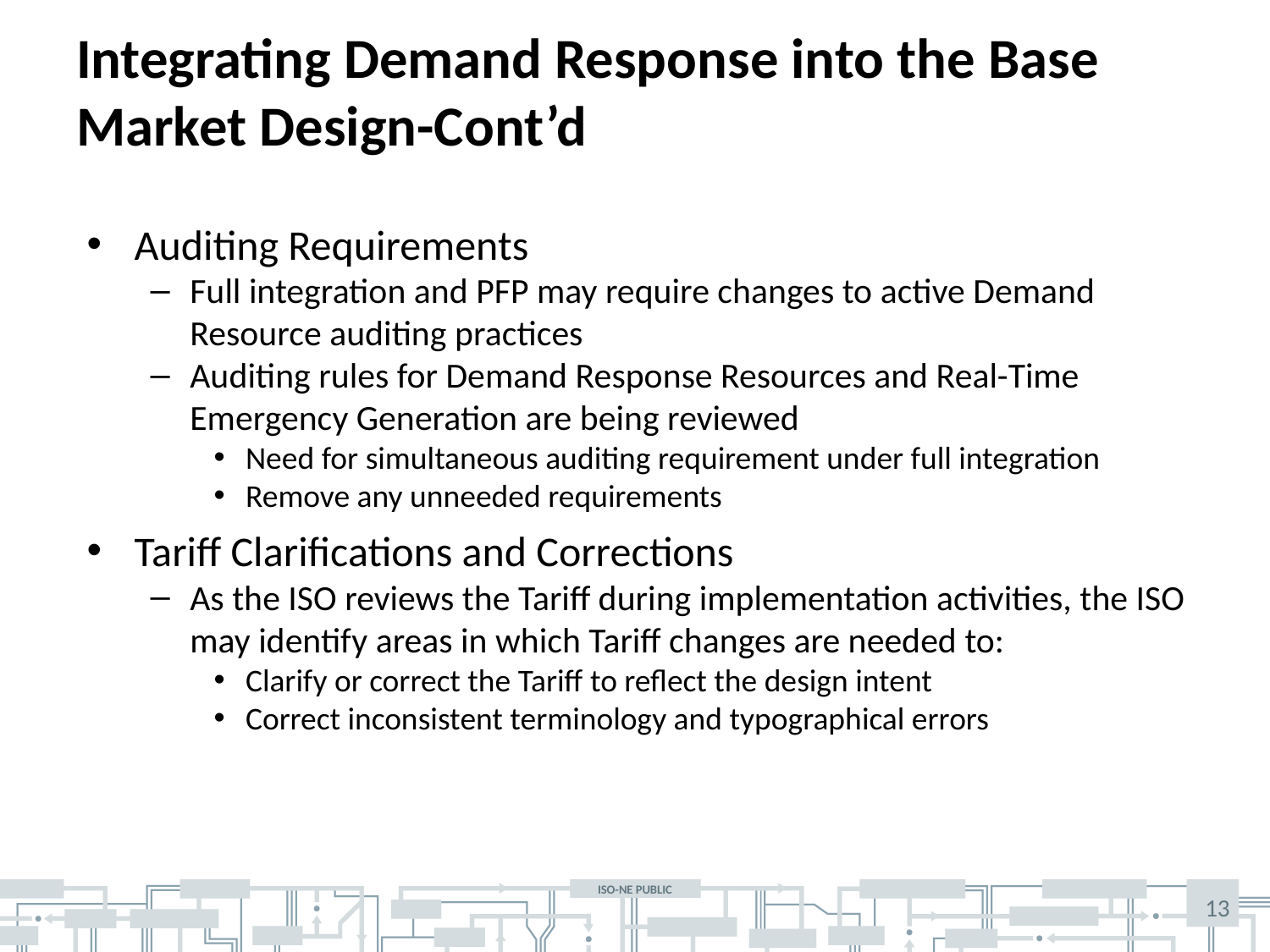

# Integrating Demand Response into the Base Market Design-Cont’d
Auditing Requirements
Full integration and PFP may require changes to active Demand Resource auditing practices
Auditing rules for Demand Response Resources and Real-Time Emergency Generation are being reviewed
Need for simultaneous auditing requirement under full integration
Remove any unneeded requirements
Tariff Clarifications and Corrections
As the ISO reviews the Tariff during implementation activities, the ISO may identify areas in which Tariff changes are needed to:
Clarify or correct the Tariff to reflect the design intent
Correct inconsistent terminology and typographical errors

13